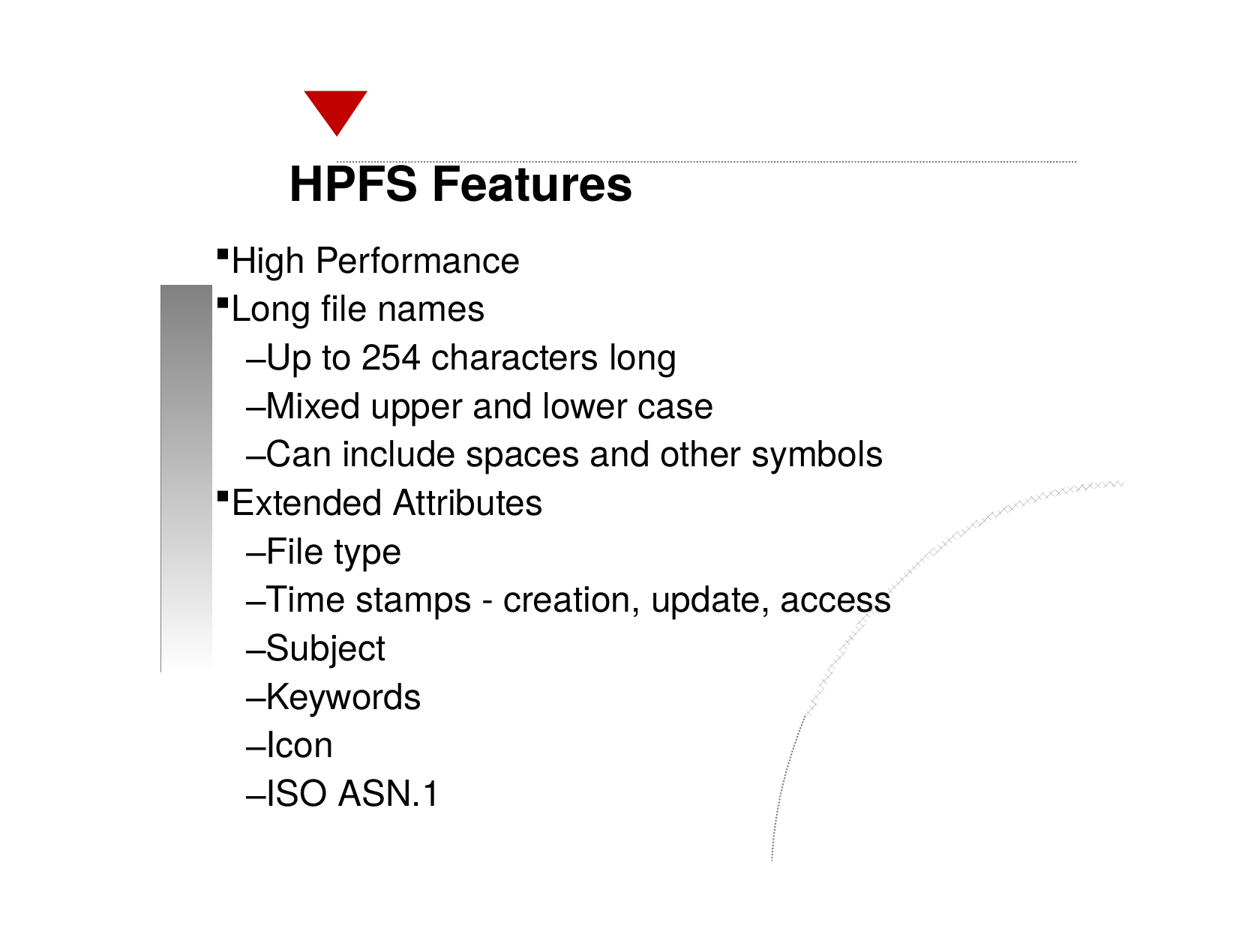

HPFS Features
High Performance
Long file names
Up to 254 characters long
Mixed upper and lower case
Can include spaces and other symbols
Extended Attributes
File type
Time stamps - creation, update, access
Subject
Keywords
Icon
ISO ASN.1